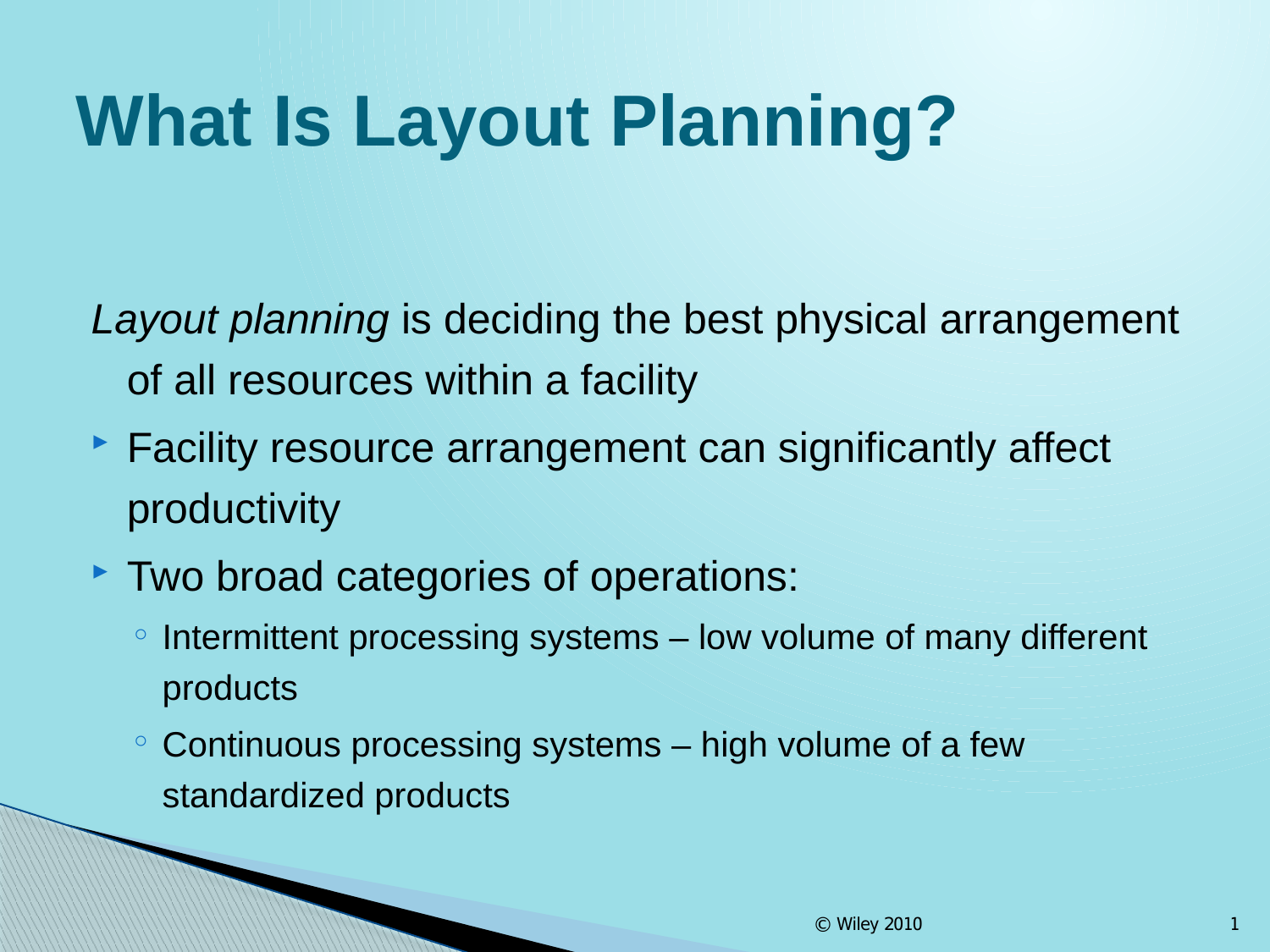

# What Is Layout Planning?
Layout planning is deciding the best physical arrangement of all resources within a facility
Facility resource arrangement can significantly affect productivity
Two broad categories of operations:
Intermittent processing systems – low volume of many different products
Continuous processing systems – high volume of a few standardized products
© Wiley 2010
1